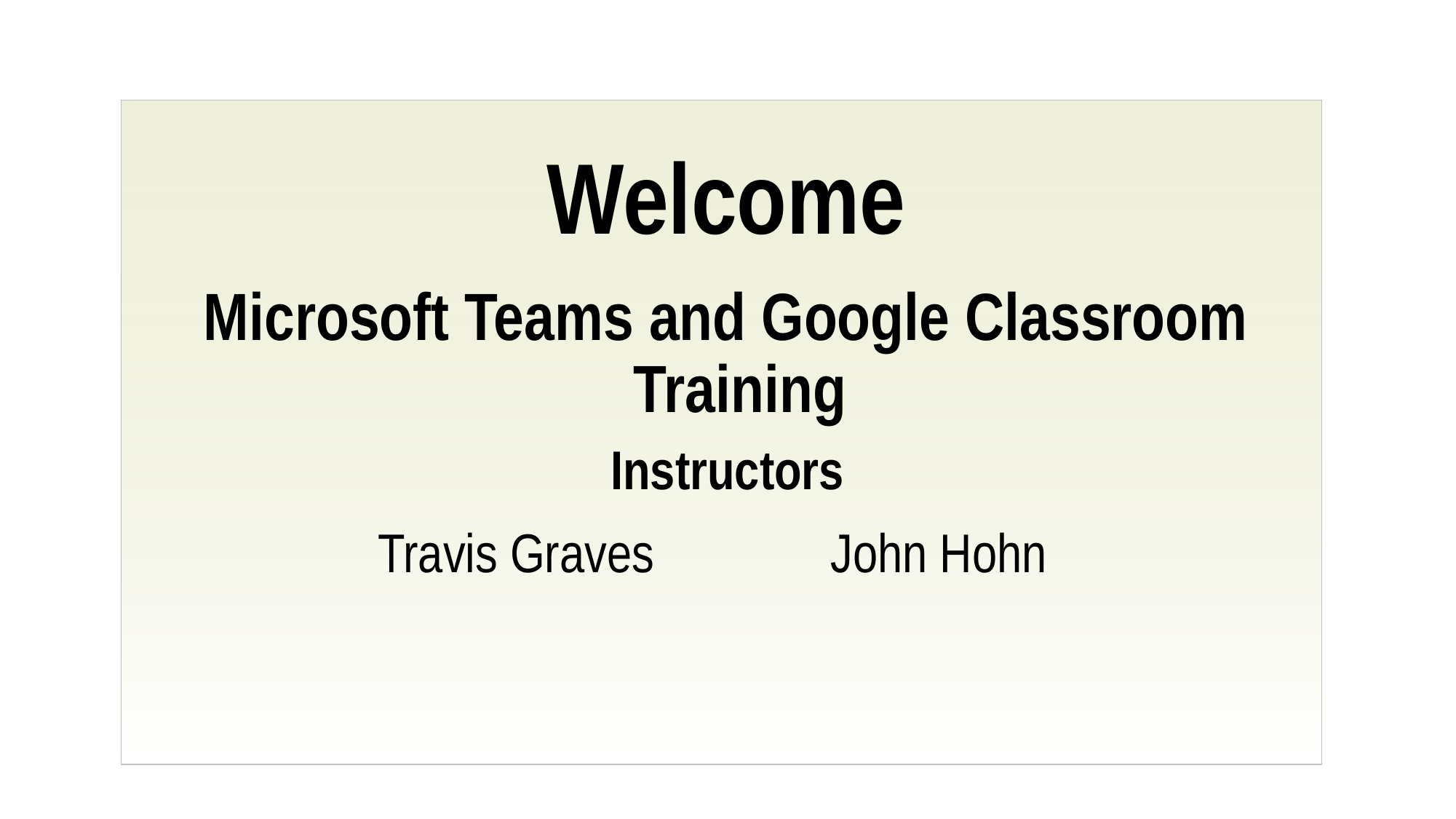

Welcome
Microsoft Teams and Google Classroom Training

| Instructors |  |
| --- | --- |
| Travis Graves | John Hohn |